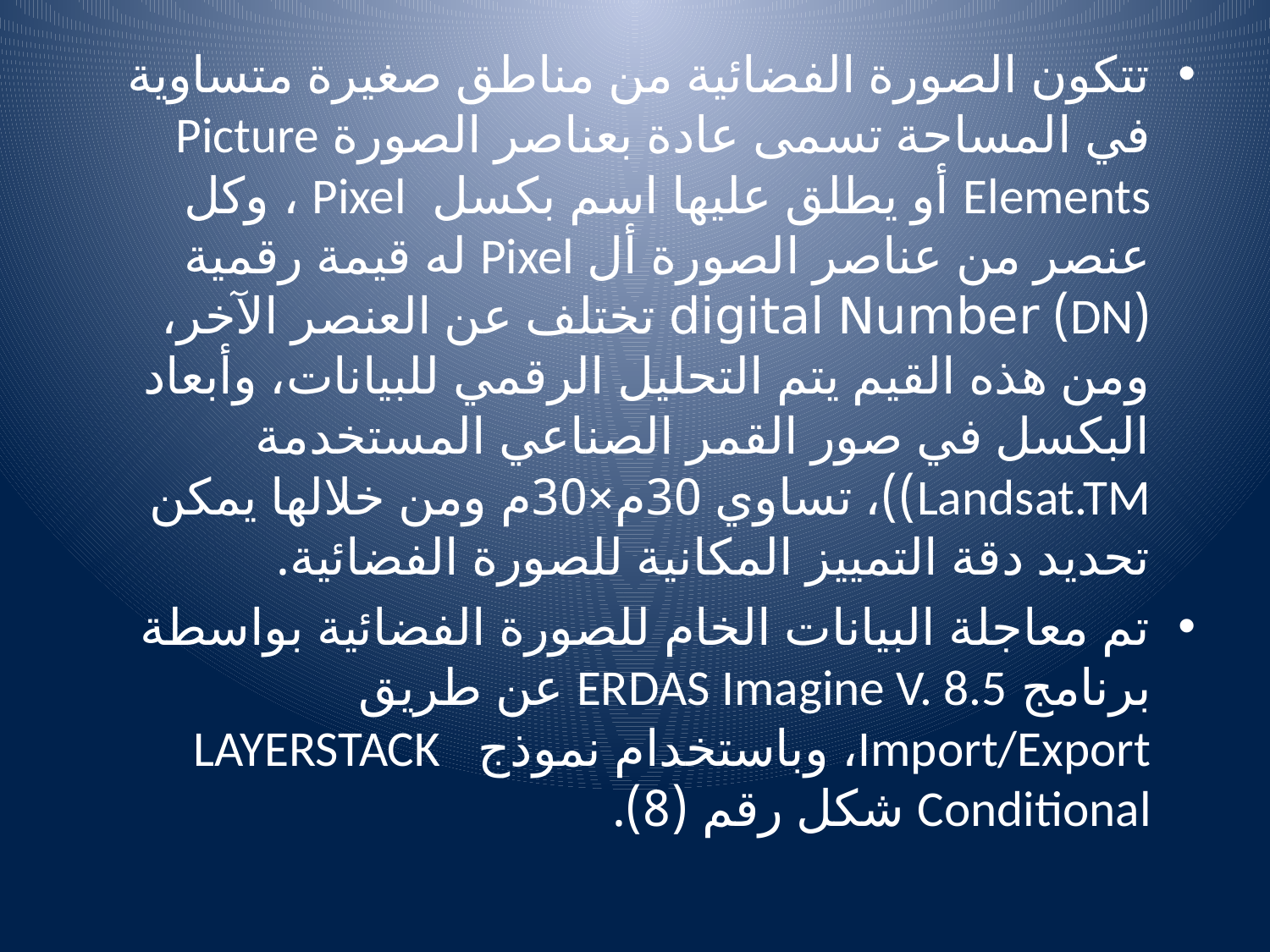

تتكون الصورة الفضائية من مناطق صغيرة متساوية في المساحة تسمى عادة بعناصر الصورة Picture Elements أو يطلق عليها اسم بكسل  Pixel ، وكل عنصر من عناصر الصورة أل Pixel له قيمة رقمية  (DN) digital Number تختلف عن العنصر الآخر، ومن هذه القيم يتم التحليل الرقمي للبيانات، وأبعاد البكسل في صور القمر الصناعي المستخدمة Landsat.TM))، تساوي 30م×30م ومن خلالها يمكن تحديد دقة التمييز المكانية للصورة الفضائية.
تم معاجلة البيانات الخام للصورة الفضائية بواسطة برنامج ERDAS Imagine V. 8.5 عن طريق Import/Export، وباستخدام نموذج  LAYERSTACK  Conditional شكل رقم (8).